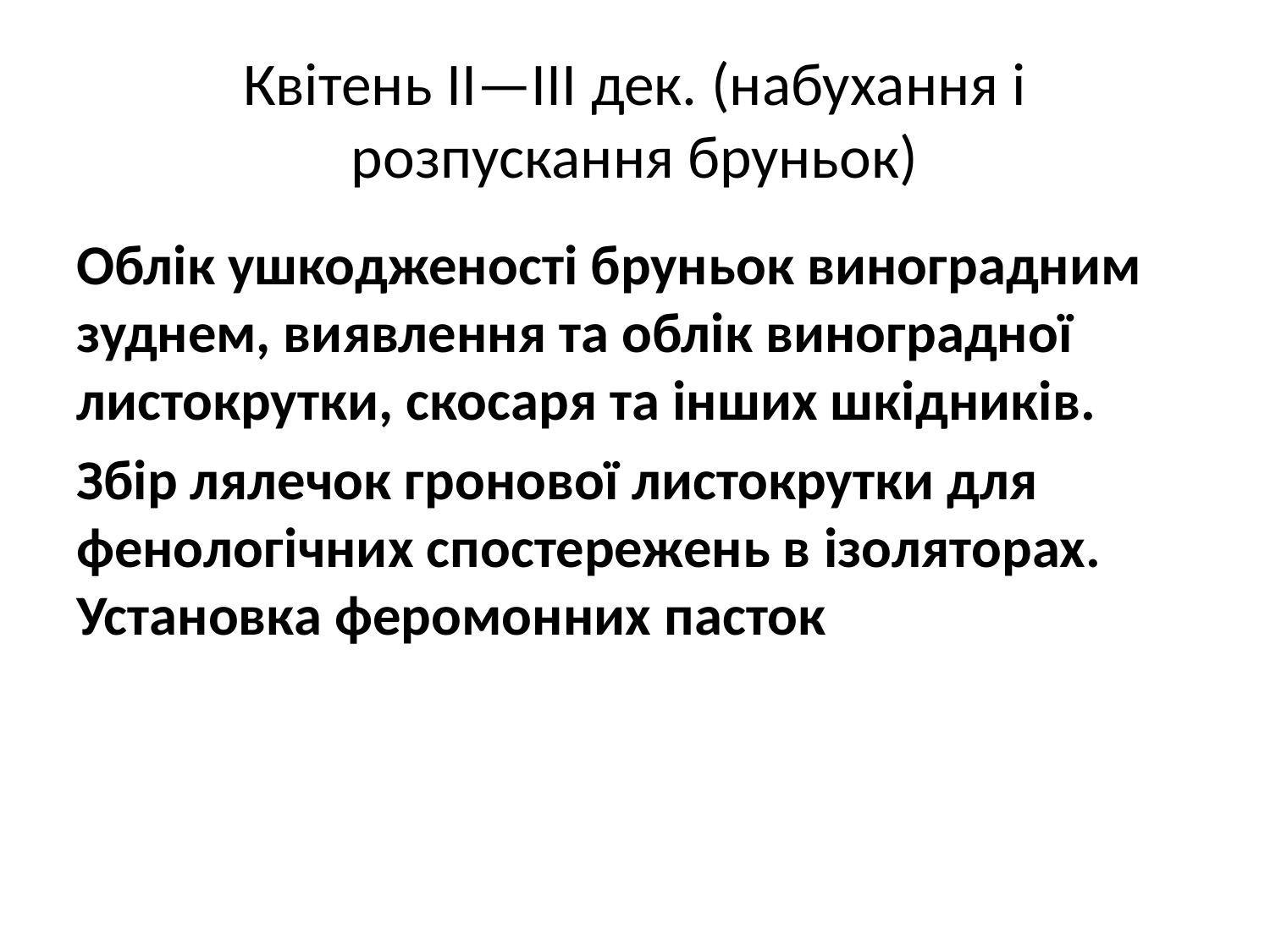

# Квітень II—III дек. (набухання і розпускання бруньок)
Облік ушкодженості бруньок виноградним зуднем, виявлення та облік виноградної листокрутки, скосаря та інших шкідників.
Збір лялечок гронової листокрутки для фенологічних спостережень в ізоляторах. Установка феромонних пасток